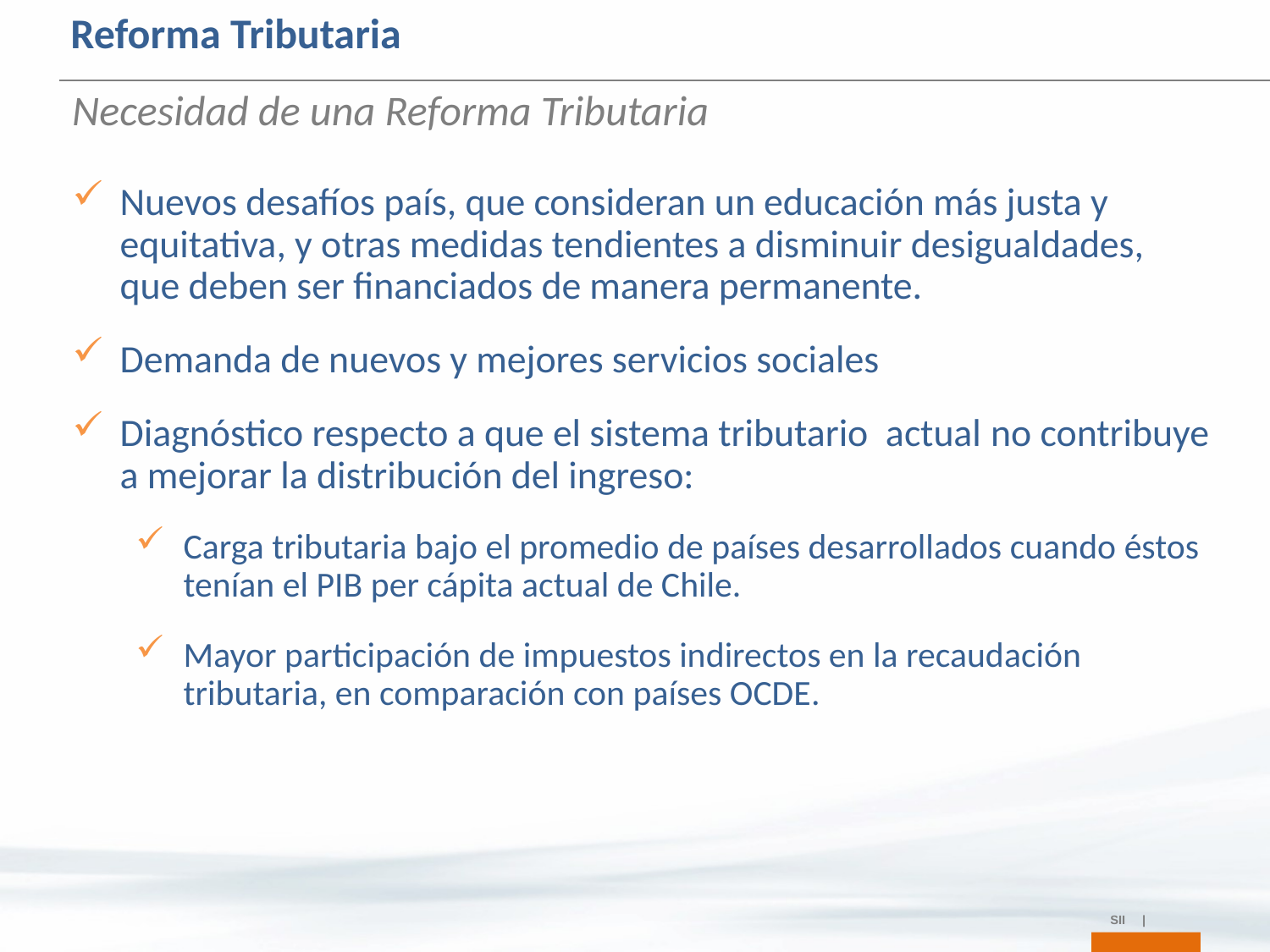

Reforma Tributaria
Necesidad de una Reforma Tributaria
Nuevos desafíos país, que consideran un educación más justa y equitativa, y otras medidas tendientes a disminuir desigualdades, que deben ser financiados de manera permanente.
Demanda de nuevos y mejores servicios sociales
Diagnóstico respecto a que el sistema tributario  actual no contribuye a mejorar la distribución del ingreso:
Carga tributaria bajo el promedio de países desarrollados cuando éstos tenían el PIB per cápita actual de Chile.
Mayor participación de impuestos indirectos en la recaudación tributaria, en comparación con países OCDE.
SII     |